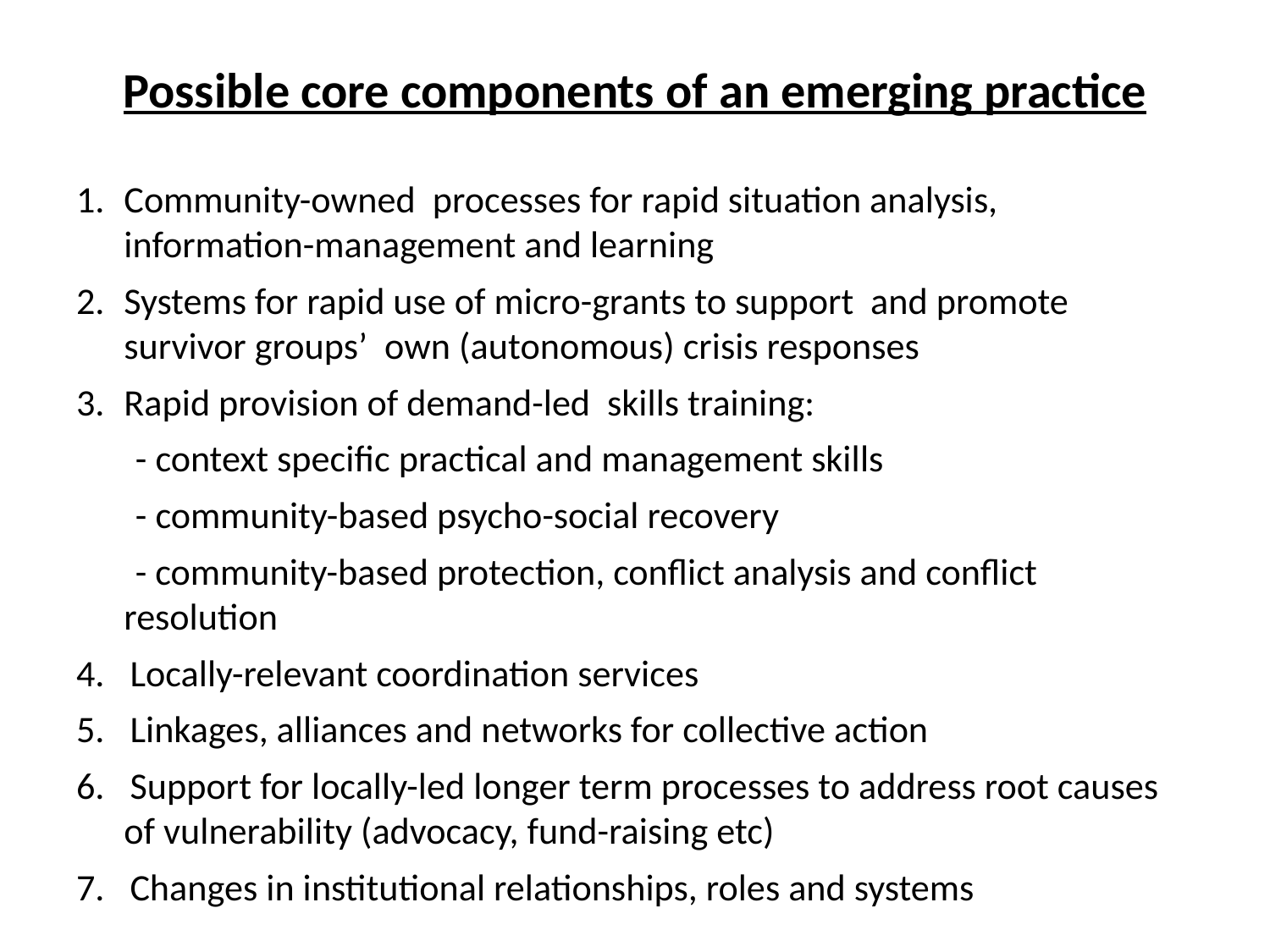

# Possible core components of an emerging practice
Community-owned  processes for rapid situation analysis, information-management and learning
Systems for rapid use of micro-grants to support  and promote survivor groups’  own (autonomous) crisis responses
Rapid provision of demand-led  skills training:
       - context specific practical and management skills
       - community-based psycho-social recovery
       - community-based protection, conflict analysis and conflict resolution
4.   Locally-relevant coordination services
5.   Linkages, alliances and networks for collective action
6.   Support for locally-led longer term processes to address root causes of vulnerability (advocacy, fund-raising etc)
7.   Changes in institutional relationships, roles and systems